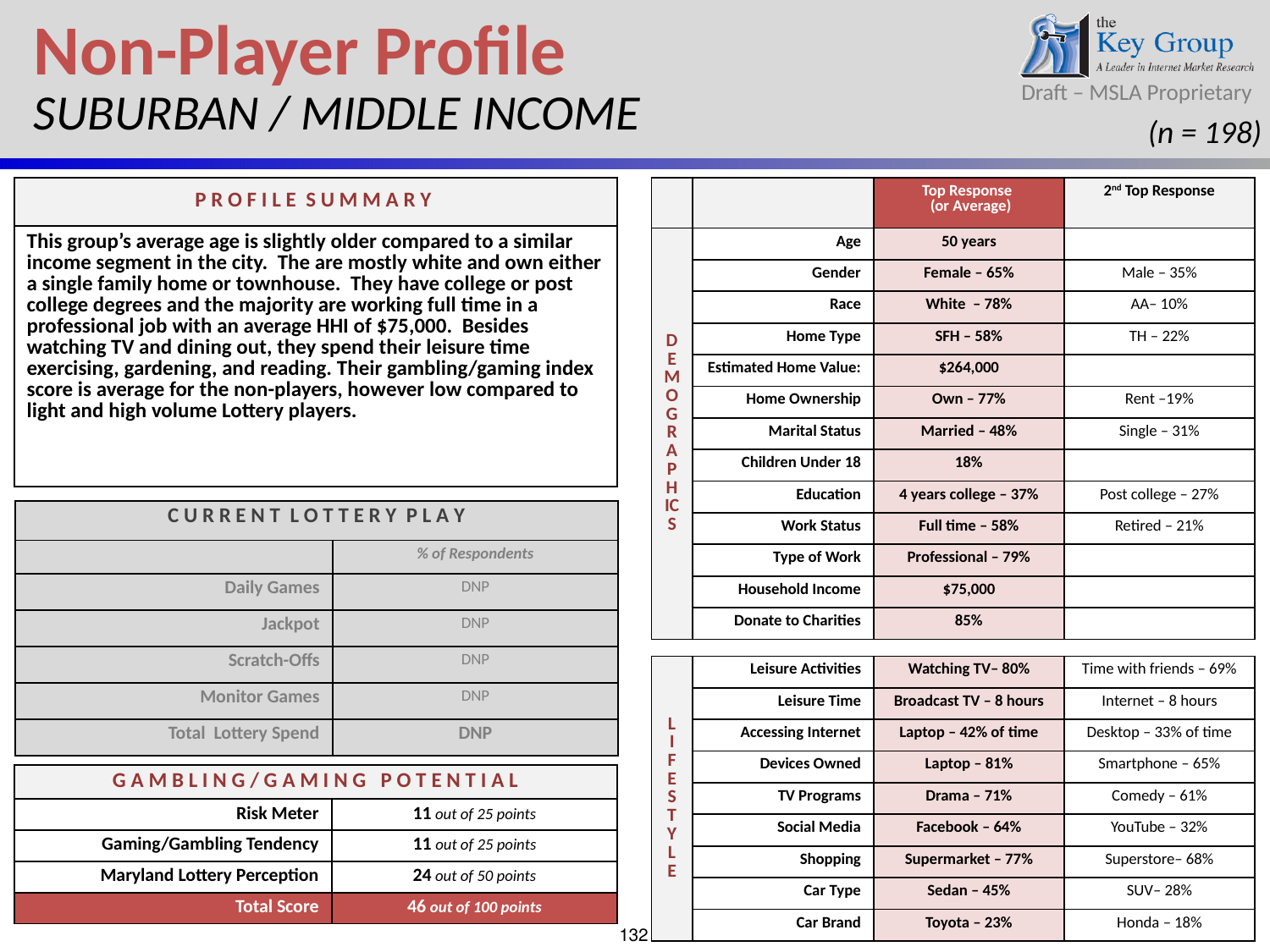

Non-Player Profile
SUBURBAN / MIDDLE INCOME
(n = 198)
| P R O F I L E S U M M A R Y |
| --- |
| This group’s average age is slightly older compared to a similar income segment in the city. The are mostly white and own either a single family home or townhouse. They have college or post college degrees and the majority are working full time in a professional job with an average HHI of $75,000. Besides watching TV and dining out, they spend their leisure time exercising, gardening, and reading. Their gambling/gaming index score is average for the non-players, however low compared to light and high volume Lottery players. |
|  |  | Top Response (or Average) | 2nd Top Response |
| --- | --- | --- | --- |
| DEMOGRAPHICS | Age | 50 years |  |
|  | Gender | Female – 65% | Male – 35% |
|  | Race | White – 78% | AA– 10% |
|  | Home Type | SFH – 58% | TH – 22% |
|  | Estimated Home Value: | $264,000 |  |
|  | Home Ownership | Own – 77% | Rent –19% |
|  | Marital Status | Married – 48% | Single – 31% |
|  | Children Under 18 | 18% |  |
|  | Education | 4 years college – 37% | Post college – 27% |
|  | Work Status | Full time – 58% | Retired – 21% |
|  | Type of Work | Professional – 79% |  |
|  | Household Income | $75,000 |  |
|  | Donate to Charities | 85% |  |
|  |  |  |  |
| L I F E S TY L E | Leisure Activities | Watching TV– 80% | Time with friends – 69% |
|  | Leisure Time | Broadcast TV – 8 hours | Internet – 8 hours |
|  | Accessing Internet | Laptop – 42% of time | Desktop – 33% of time |
|  | Devices Owned | Laptop – 81% | Smartphone – 65% |
|  | TV Programs | Drama – 71% | Comedy – 61% |
|  | Social Media | Facebook – 64% | YouTube – 32% |
|  | Shopping | Supermarket – 77% | Superstore– 68% |
|  | Car Type | Sedan – 45% | SUV– 28% |
|  | Car Brand | Toyota – 23% | Honda – 18% |
| C U R R E N T L O T T E R Y P L A Y |  |
| --- | --- |
|  | % of Respondents |
| Daily Games | DNP |
| Jackpot | DNP |
| Scratch-Offs | DNP |
| Monitor Games | DNP |
| Total Lottery Spend | DNP |
| G A M B L I N G / G A M I N G P O T E N T I A L |  |
| --- | --- |
| Risk Meter | 11 out of 25 points |
| Gaming/Gambling Tendency | 11 out of 25 points |
| Maryland Lottery Perception | 24 out of 50 points |
| Total Score | 46 out of 100 points |